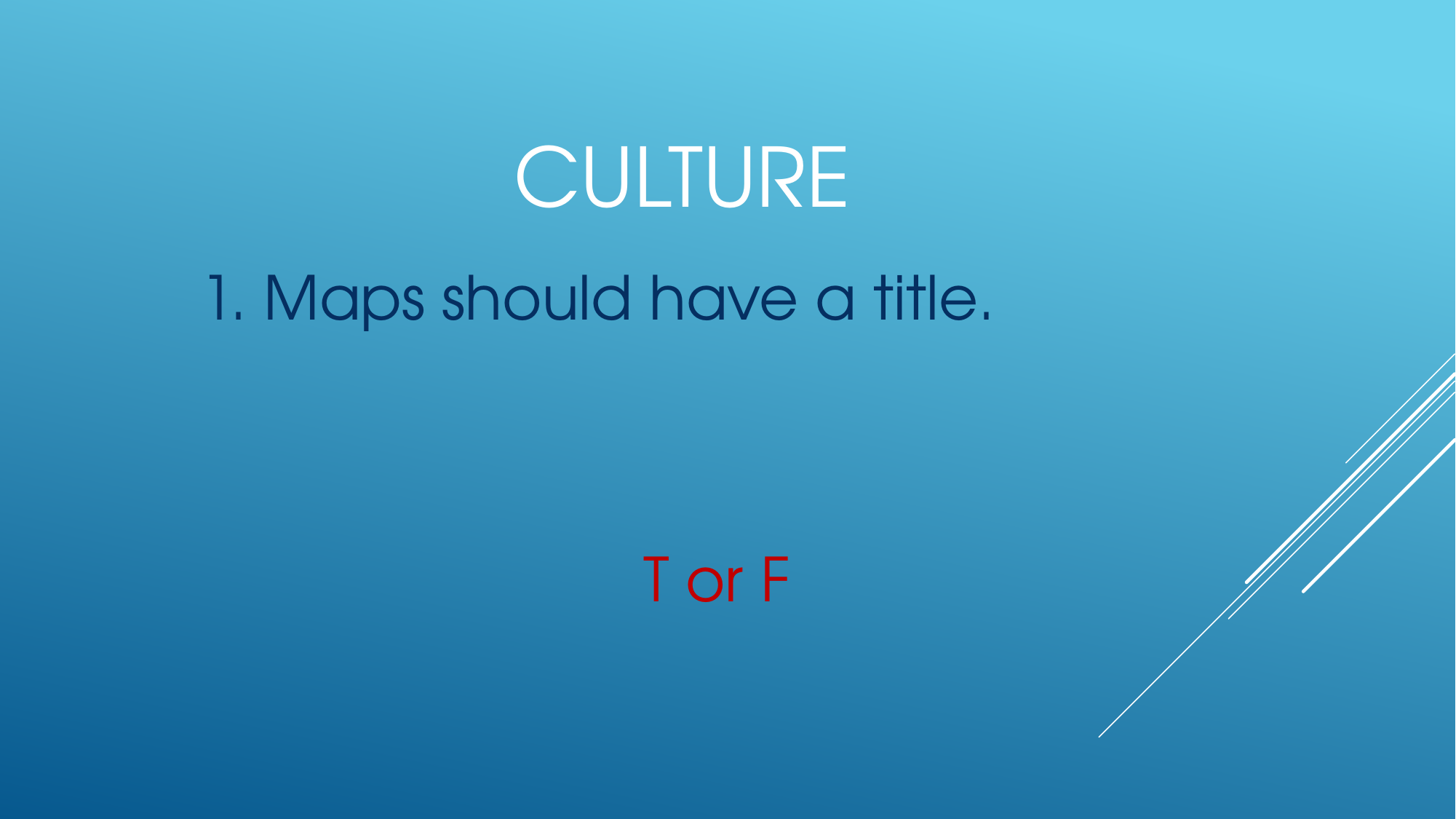

# Culture
1. Maps should have a title.

T or F